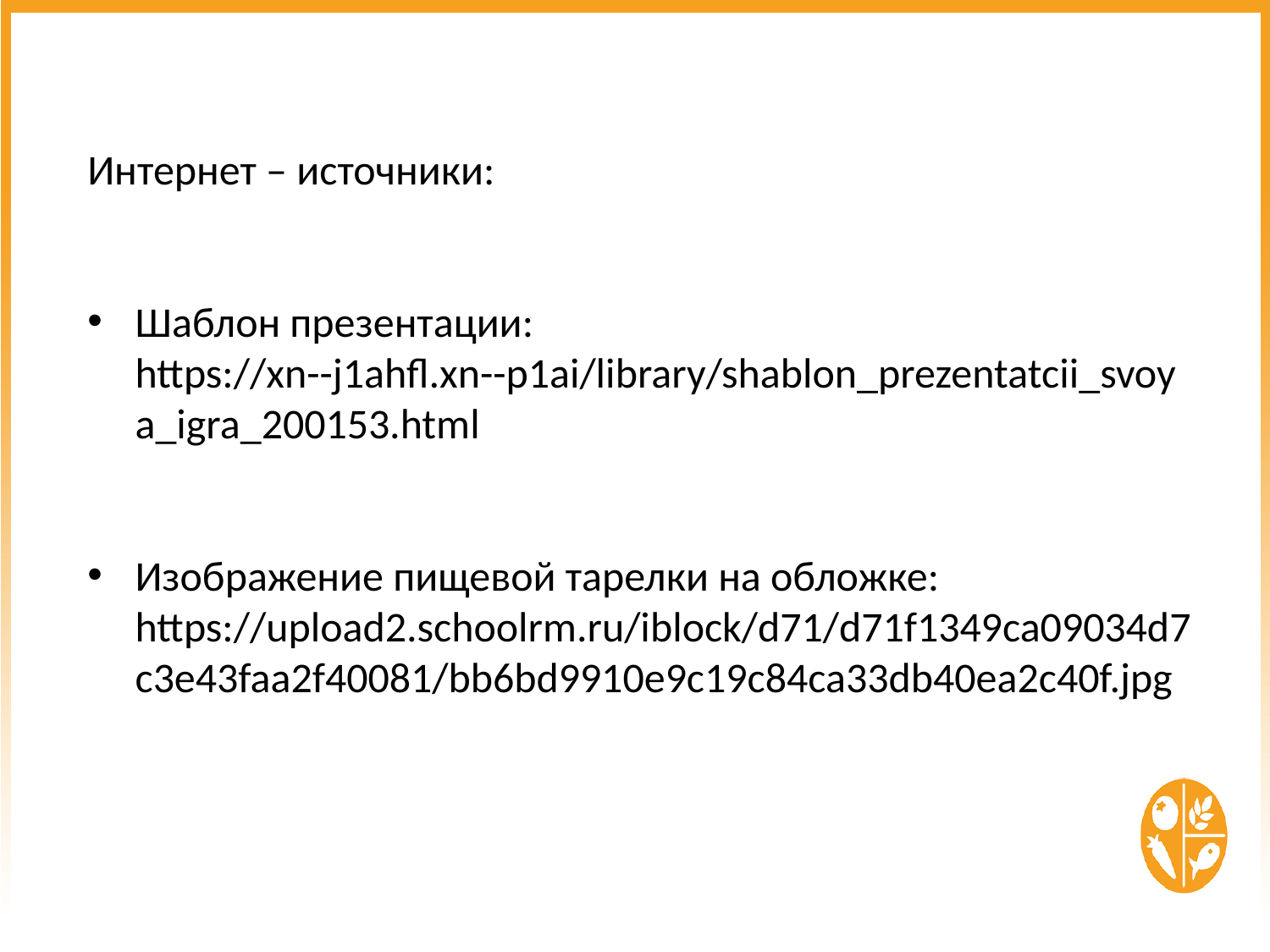

Интернет – источники:

Шаблон презентации: https://xn--j1ahfl.xn--p1ai/library/shablon_prezentatcii_svoya_igra_200153.html

Изображение пищевой тарелки на обложке: https://upload2.schoolrm.ru/iblock/d71/d71f1349ca09034d7c3e43faa2f40081/bb6bd9910e9c19c84ca33db40ea2c40f.jpg